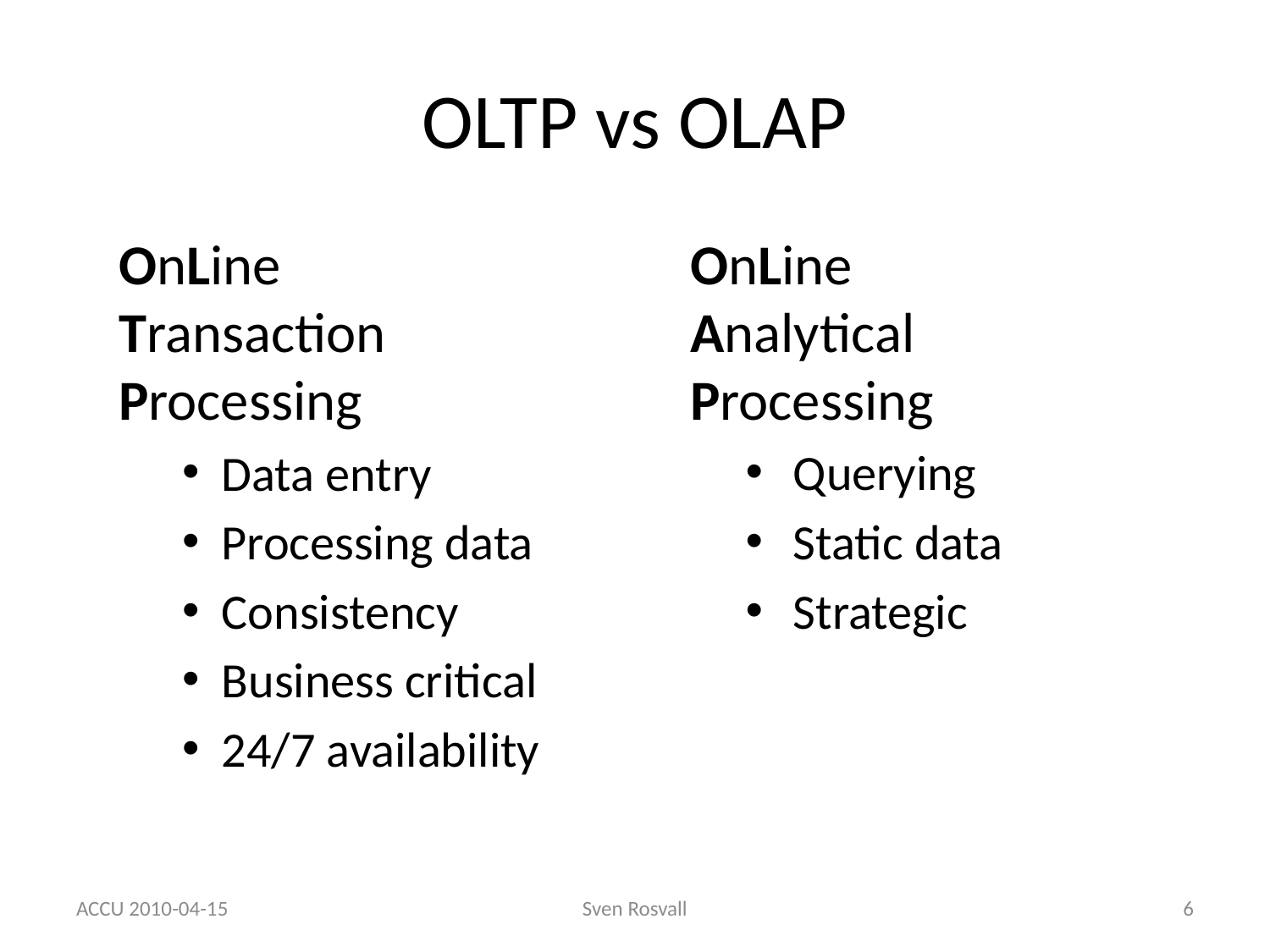

# OLTP vs OLAP
OnLine
Transaction
Processing
Data entry
Processing data
Consistency
Business critical
24/7 availability

OnLine
Analytical
Processing
Querying
Static data
Strategic

ACCU 2010-04-15
Sven Rosvall
6